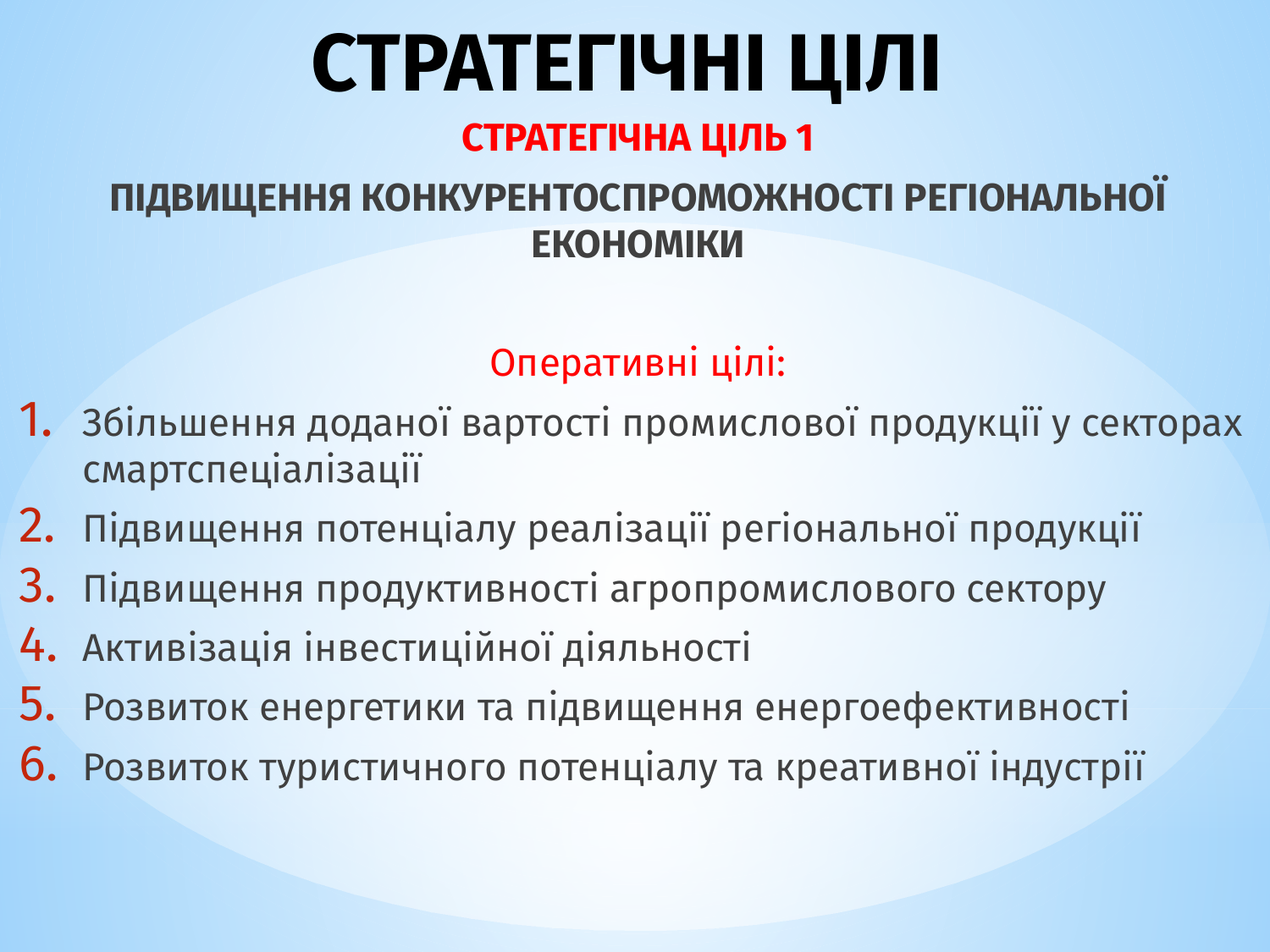

# СТРАТЕГІЧНІ ЦІЛІ
СТРАТЕГІЧНА ЦІЛЬ 1
ПІДВИЩЕННЯ КОНКУРЕНТОСПРОМОЖНОСТІ РЕГІОНАЛЬНОЇ ЕКОНОМІКИ

Оперативні цілі:
Збільшення доданої вартості промислової продукції у секторах смартспеціалізації
Підвищення потенціалу реалізації регіональної продукції
Підвищення продуктивності агропромислового сектору
Активізація інвестиційної діяльності
Розвиток енергетики та підвищення енергоефективності
Розвиток туристичного потенціалу та креативної індустрії